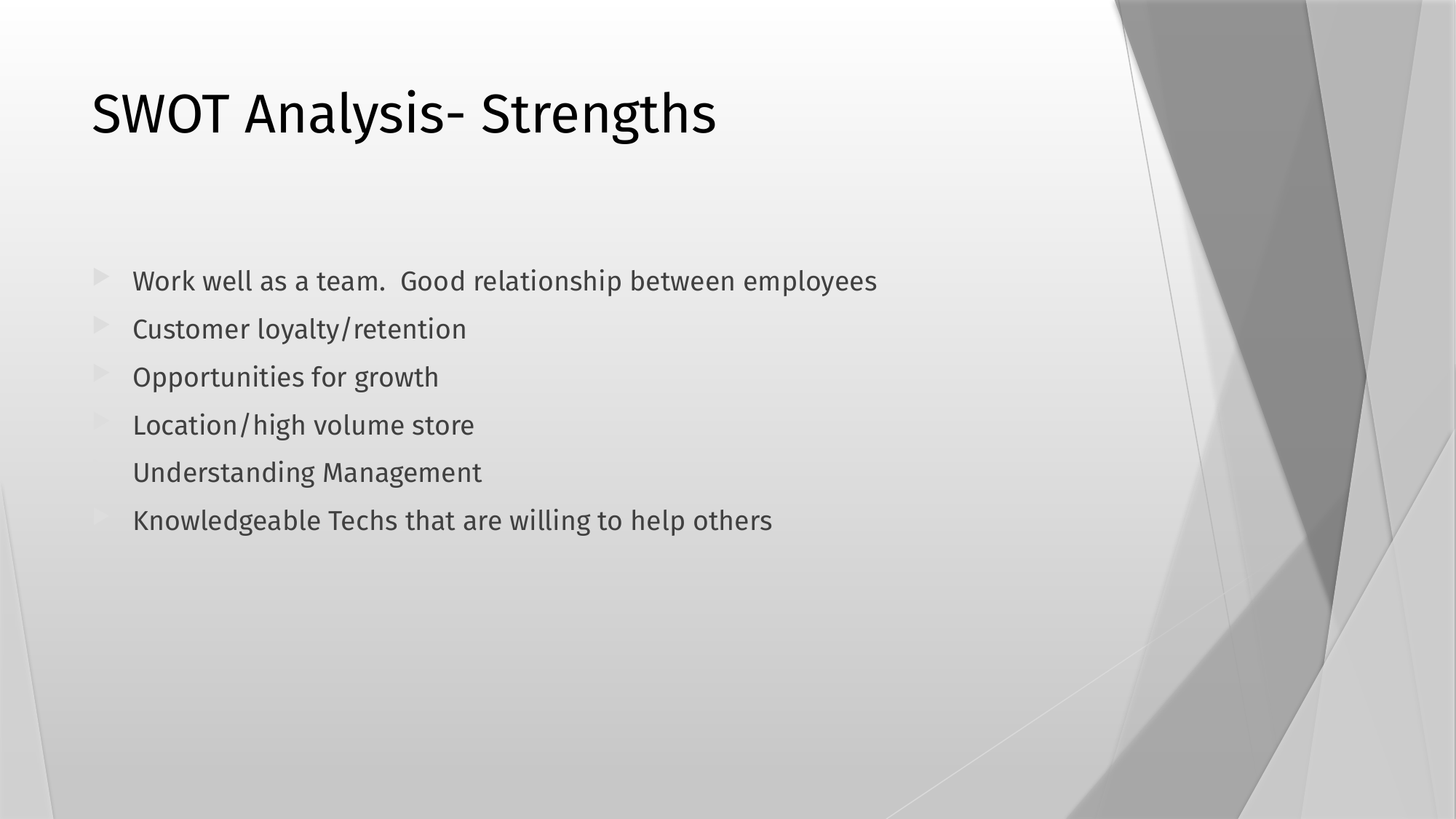

# SWOT Analysis- Strengths
Work well as a team.  Good relationship between employees
Customer loyalty/retention
Opportunities for growth
Location/high volume store
Understanding Management
Knowledgeable Techs that are willing to help others